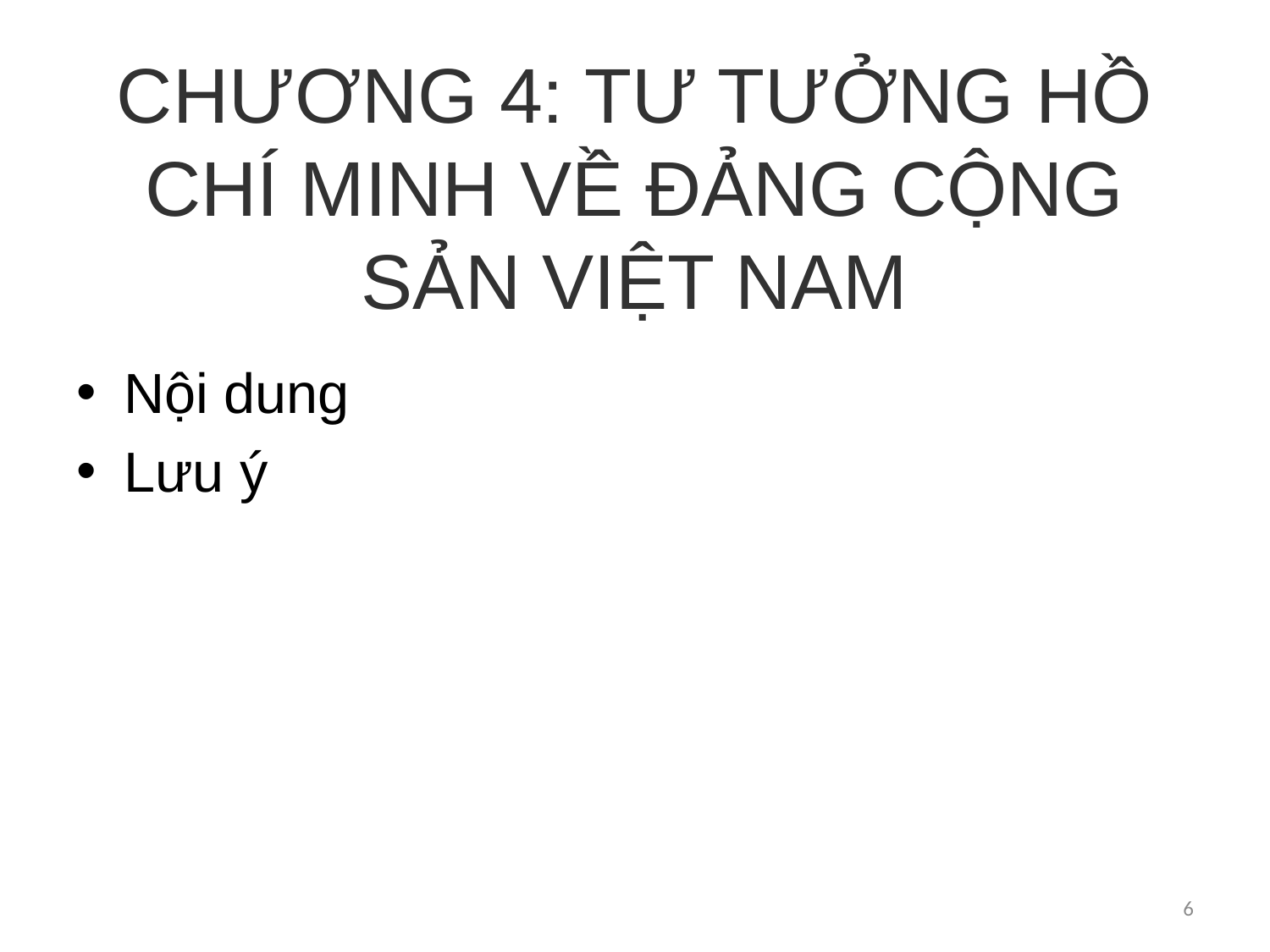

# CHƯƠNG 4: TƯ TƯỞNG HỒ CHÍ MINH VỀ ĐẢNG CỘNG SẢN VIỆT NAM
Nội dung
Lưu ý

6